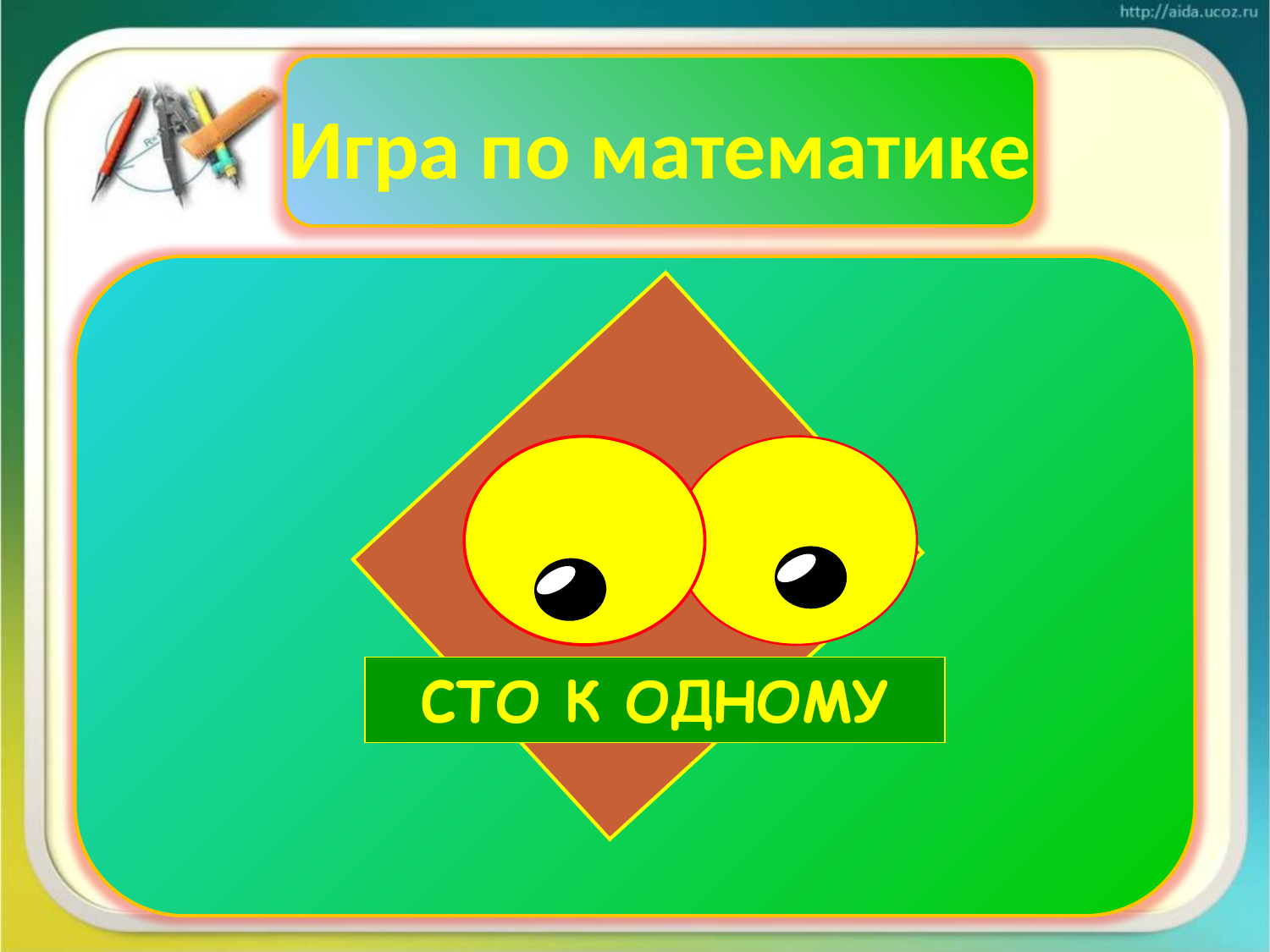

# Игра по математике

СТО К ОДНОМУ